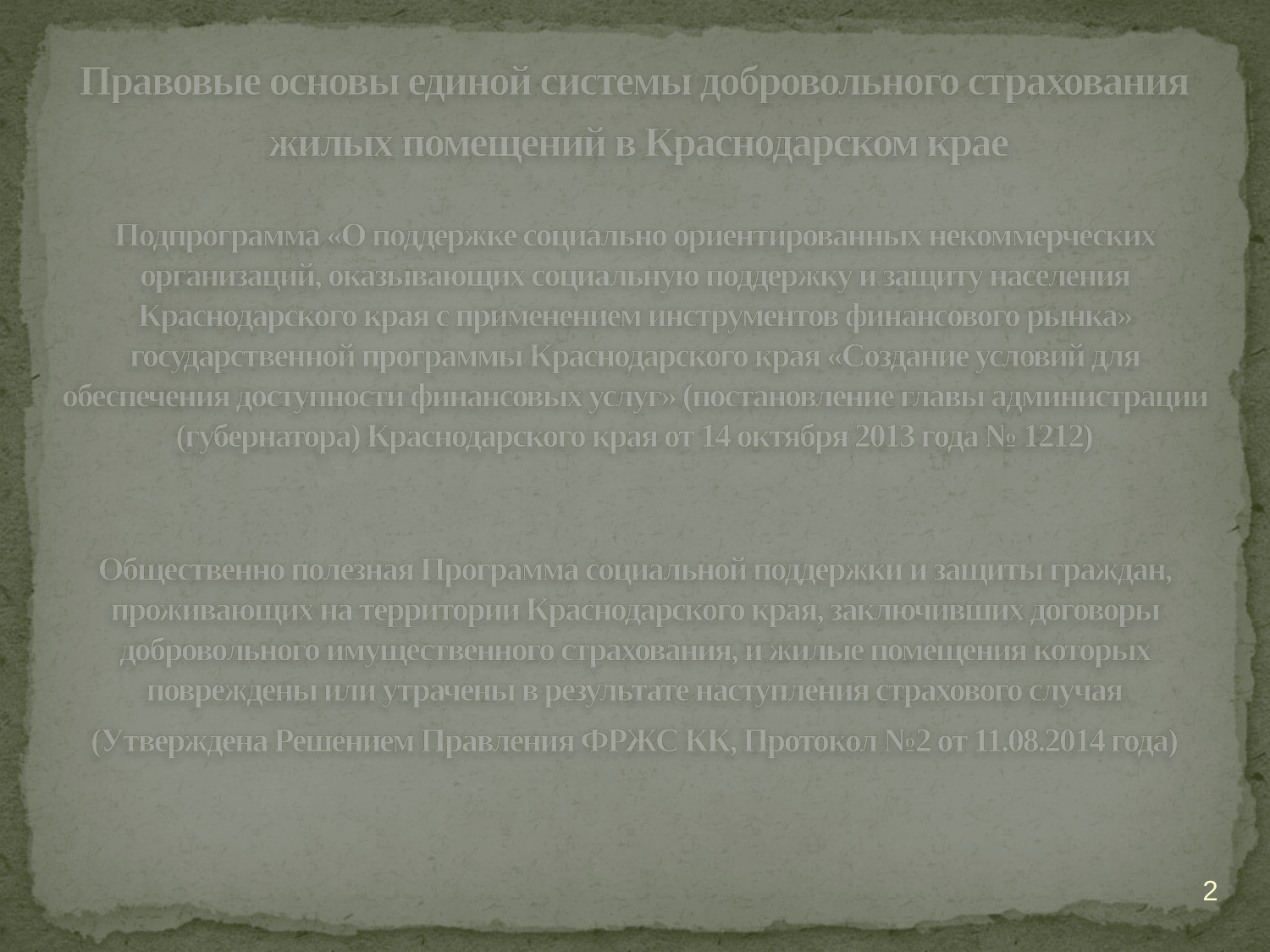

Правовые основы единой системы добровольного страхования
жилых помещений в Краснодарском крае

Подпрограмма «О поддержке социально ориентированных некоммерческих организаций, оказывающих социальную поддержку и защиту населения Краснодарского края с применением инструментов финансового рынка» государственной программы Краснодарского края «Создание условий для обеспечения доступности финансовых услуг» (постановление главы администрации (губернатора) Краснодарского края от 14 октября 2013 года № 1212)

Общественно полезная Программа социальной поддержки и защиты граждан, проживающих на территории Краснодарского края, заключивших договоры добровольного имущественного страхования, и жилые помещения которых повреждены или утрачены в результате наступления страхового случая
(Утверждена Решением Правления ФРЖС КК, Протокол №2 от 11.08.2014 года)

2